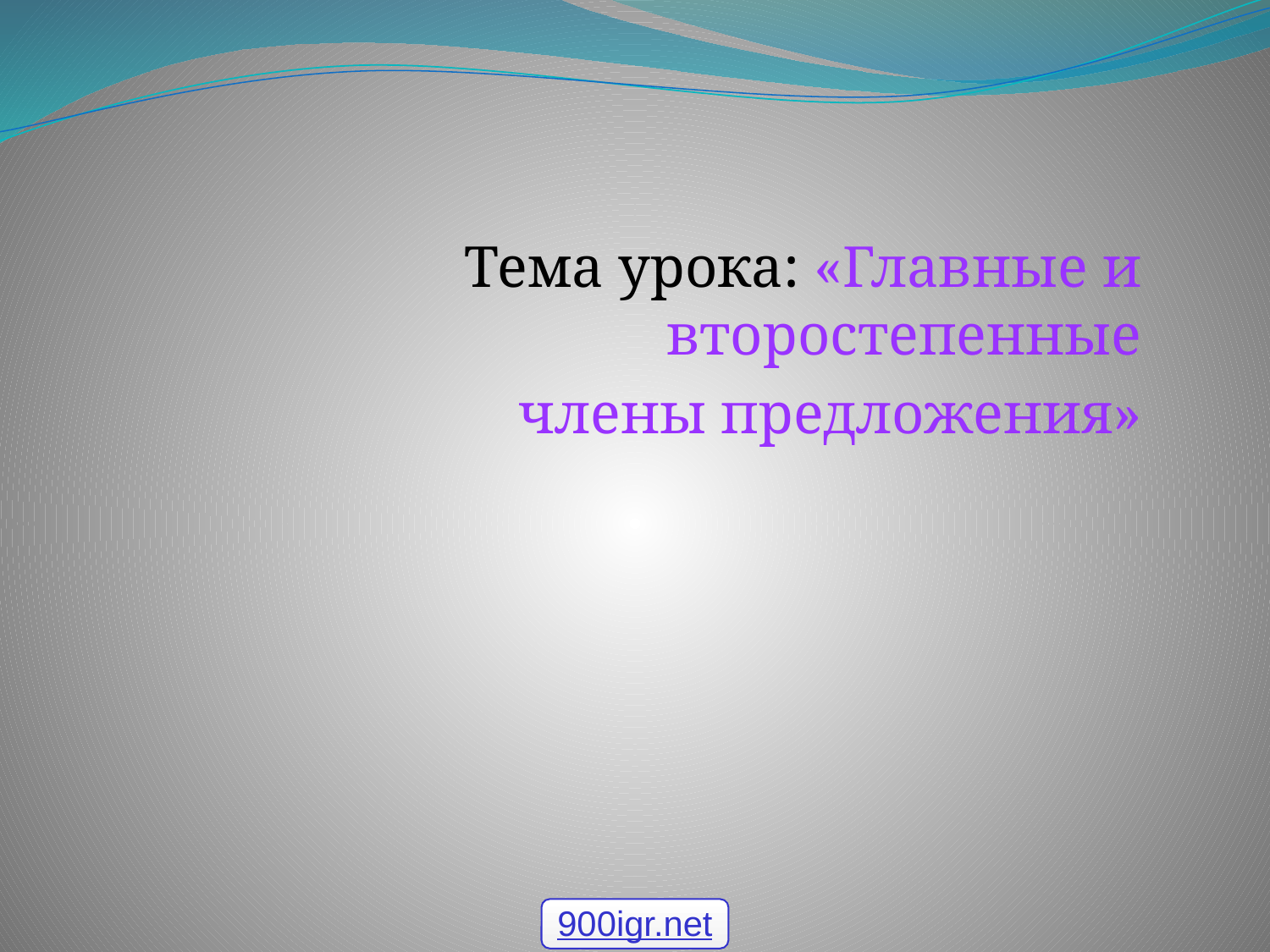

#
Тема урока: «Главные и второстепенные
 члены предложения»
900igr.net